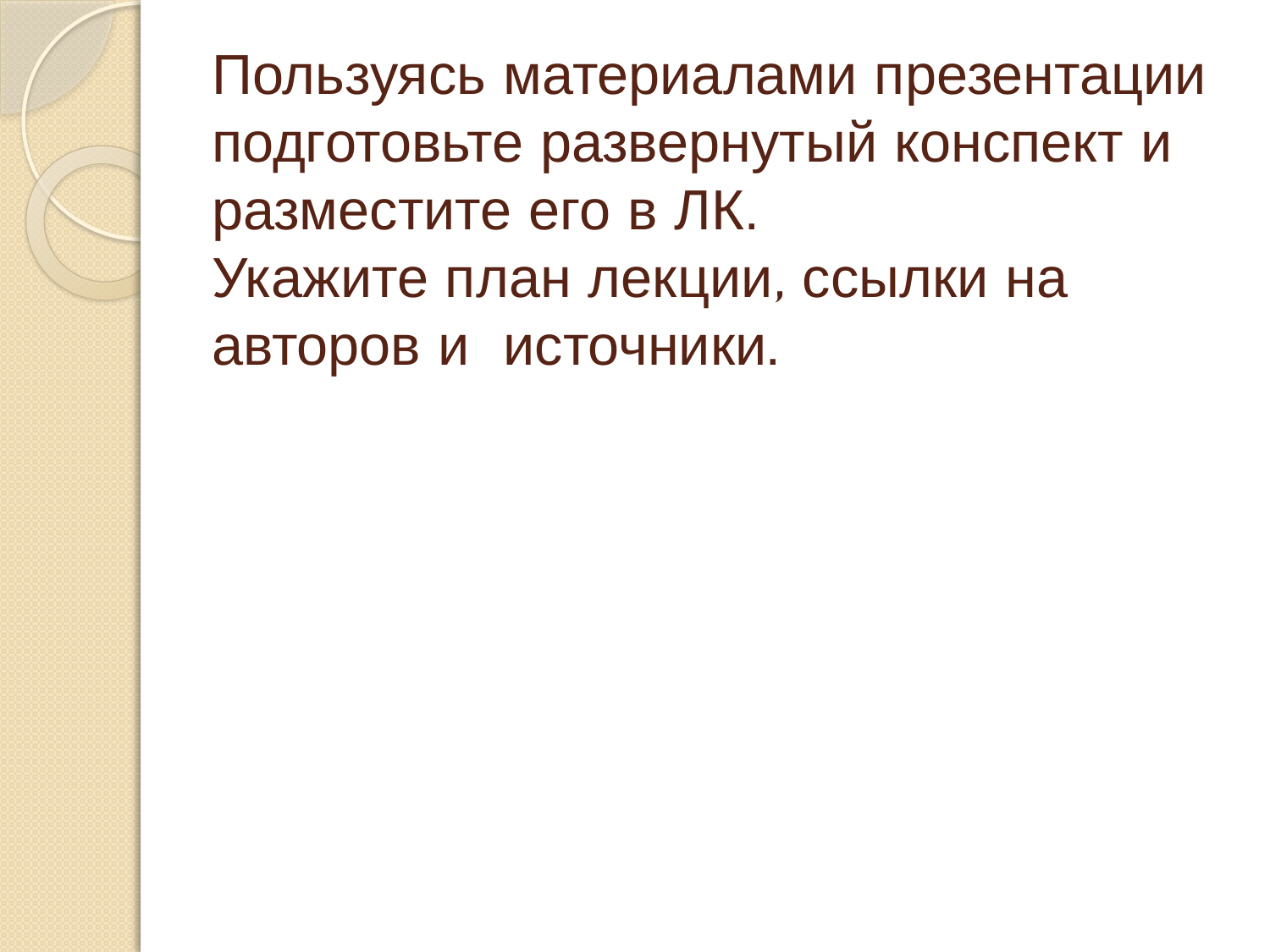

# Пользуясь материалами презентации подготовьте развернутый конспект и разместите его в ЛК. Укажите план лекции, ссылки на авторов и  источники.